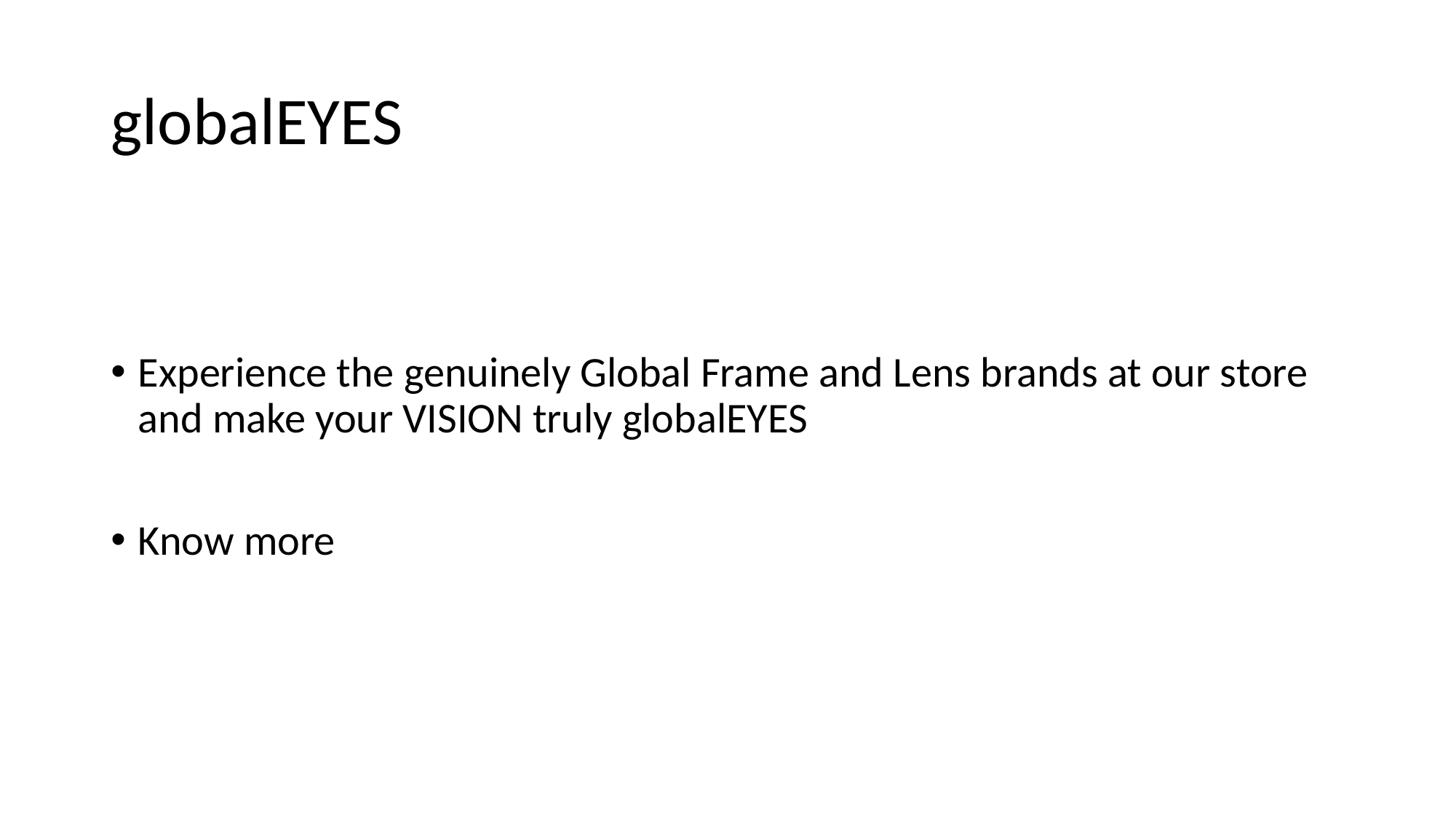

# globalEYES

Experience the genuinely Global Frame and Lens brands at our store and make your VISION truly globalEYES

Know more